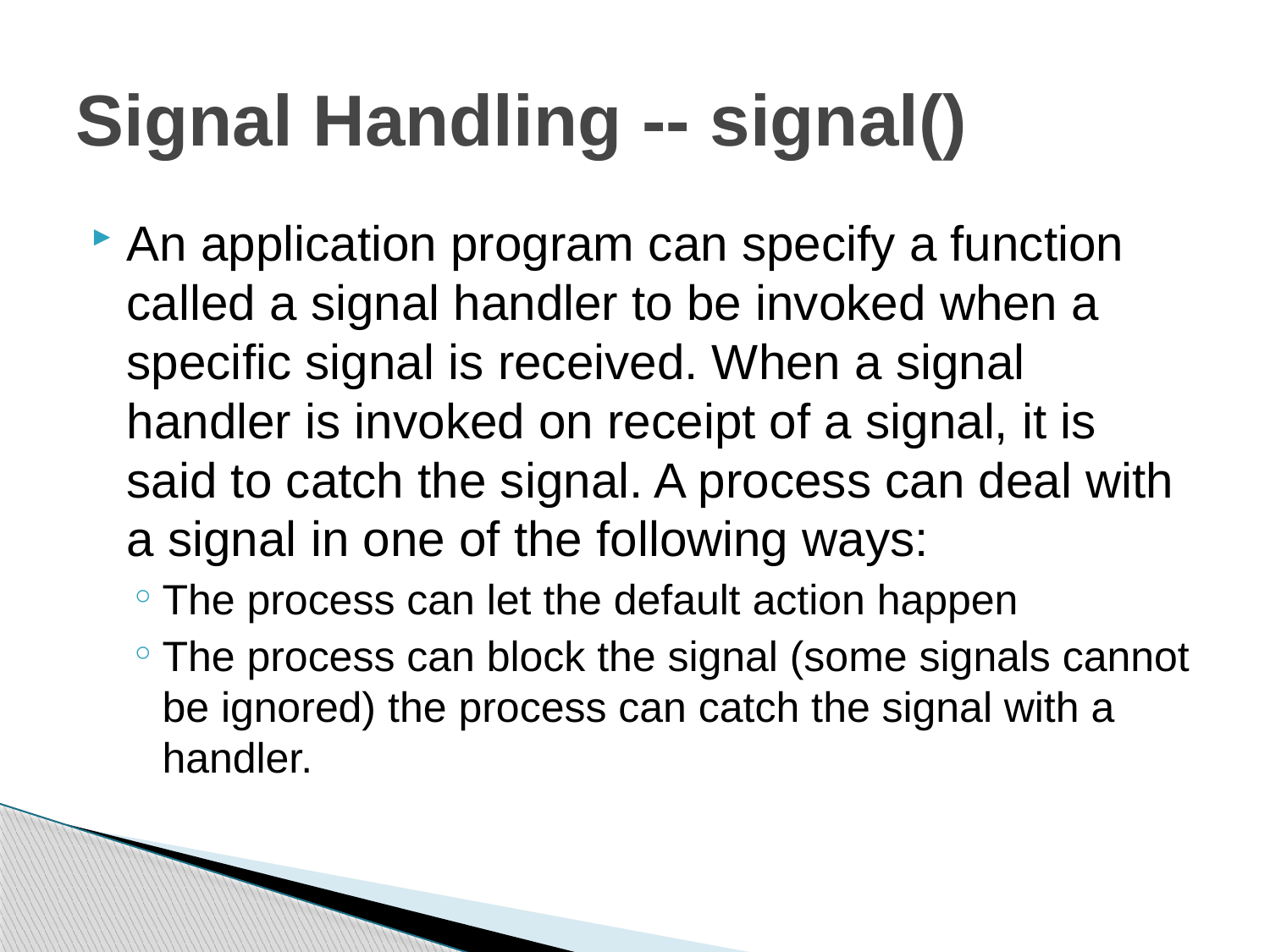

# Signal Handling -- signal()
An application program can specify a function called a signal handler to be invoked when a specific signal is received. When a signal handler is invoked on receipt of a signal, it is said to catch the signal. A process can deal with a signal in one of the following ways:
The process can let the default action happen
The process can block the signal (some signals cannot be ignored) the process can catch the signal with a handler.